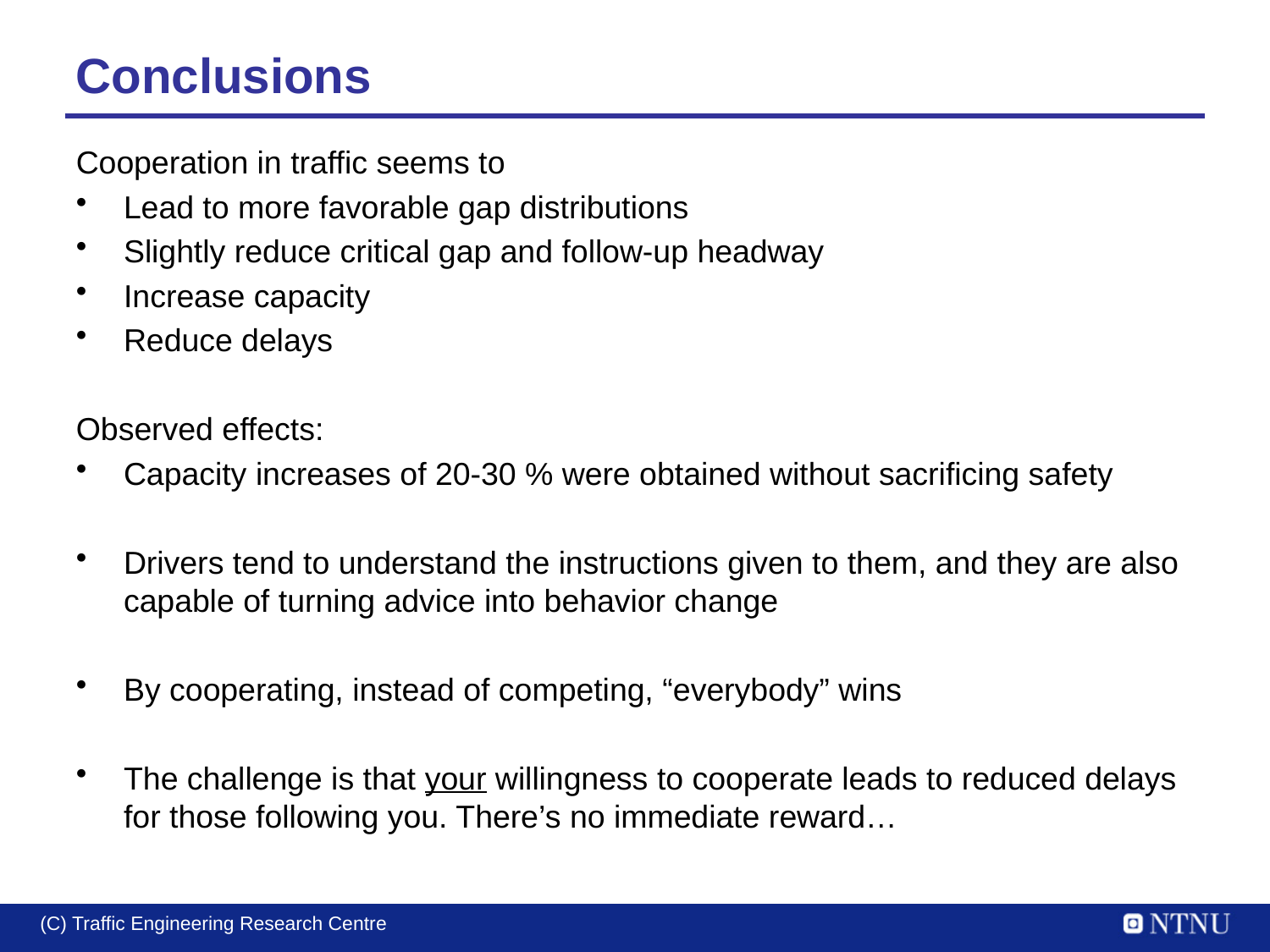

# Conclusions
Cooperation in traffic seems to
Lead to more favorable gap distributions
Slightly reduce critical gap and follow-up headway
Increase capacity
Reduce delays

Observed effects:
Capacity increases of 20-30 % were obtained without sacrificing safety

Drivers tend to understand the instructions given to them, and they are also capable of turning advice into behavior change

By cooperating, instead of competing, “everybody” wins

The challenge is that your willingness to cooperate leads to reduced delays for those following you. There’s no immediate reward…